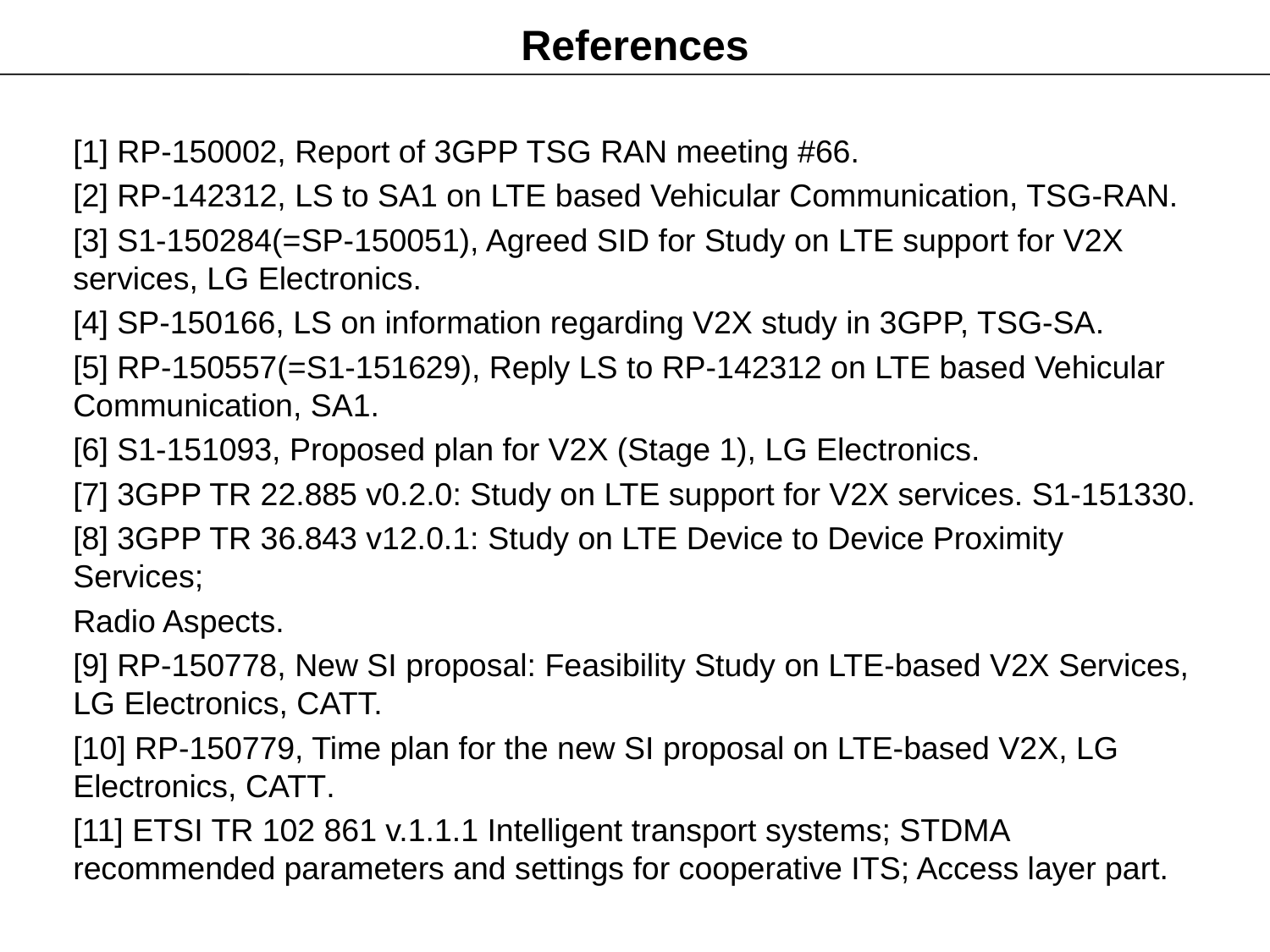

# References
[1] RP-150002, Report of 3GPP TSG RAN meeting #66.
[2] RP-142312, LS to SA1 on LTE based Vehicular Communication, TSG-RAN.
[3] S1-150284(=SP-150051), Agreed SID for Study on LTE support for V2X services, LG Electronics.
[4] SP-150166, LS on information regarding V2X study in 3GPP, TSG-SA.
[5] RP-150557(=S1-151629), Reply LS to RP-142312 on LTE based Vehicular Communication, SA1.
[6] S1-151093, Proposed plan for V2X (Stage 1), LG Electronics.
[7] 3GPP TR 22.885 v0.2.0: Study on LTE support for V2X services. S1-151330.
[8] 3GPP TR 36.843 v12.0.1: Study on LTE Device to Device Proximity Services;
Radio Aspects.
[9] RP-150778, New SI proposal: Feasibility Study on LTE-based V2X Services, LG Electronics, CATT.
[10] RP-150779, Time plan for the new SI proposal on LTE-based V2X, LG Electronics, CATT.
[11] ETSI TR 102 861 v.1.1.1 Intelligent transport systems; STDMA recommended parameters and settings for cooperative ITS; Access layer part.